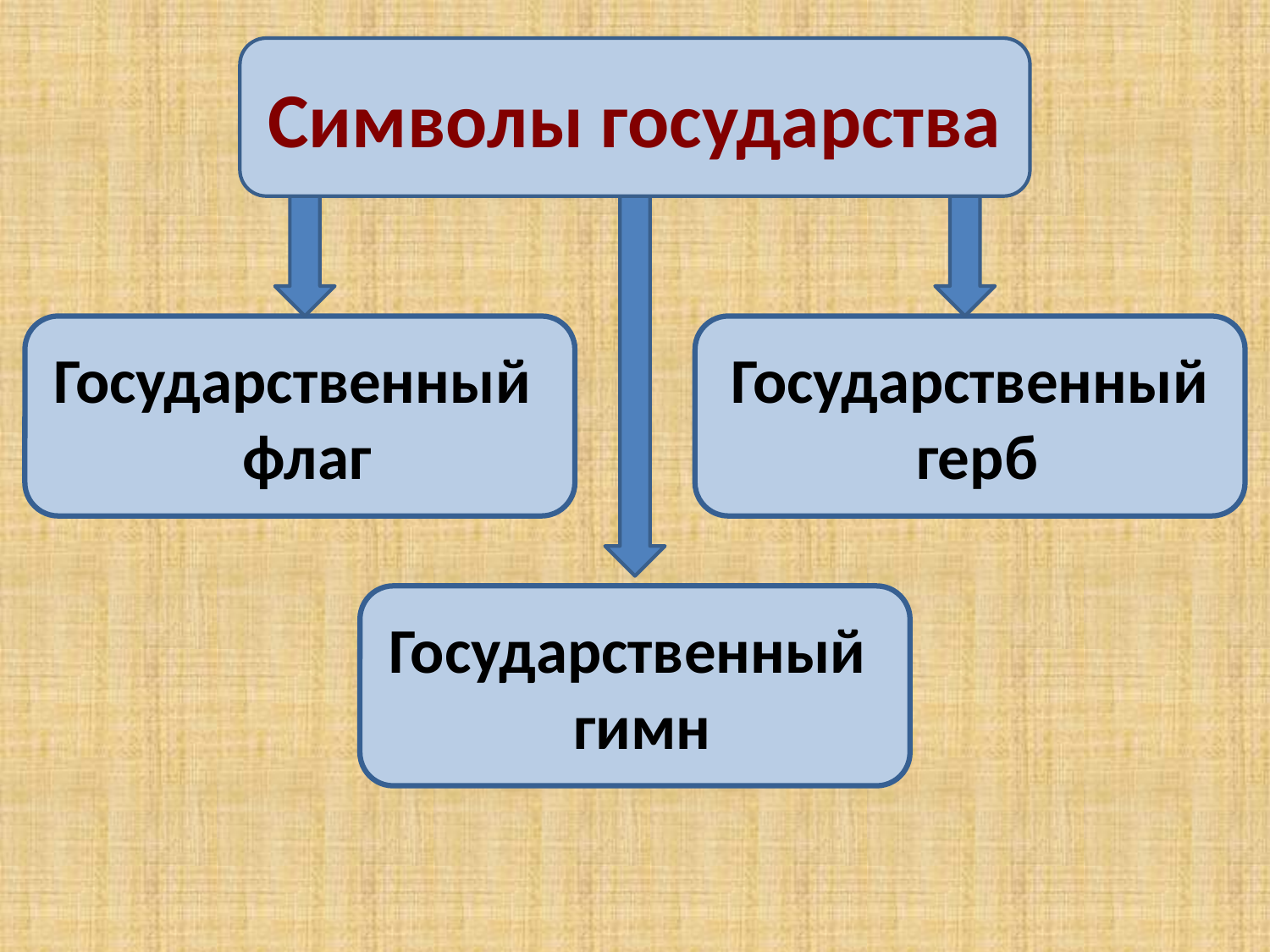

#
Символы государства

Государственный
 флаг
Государственный
 герб
Государственный
 гимн